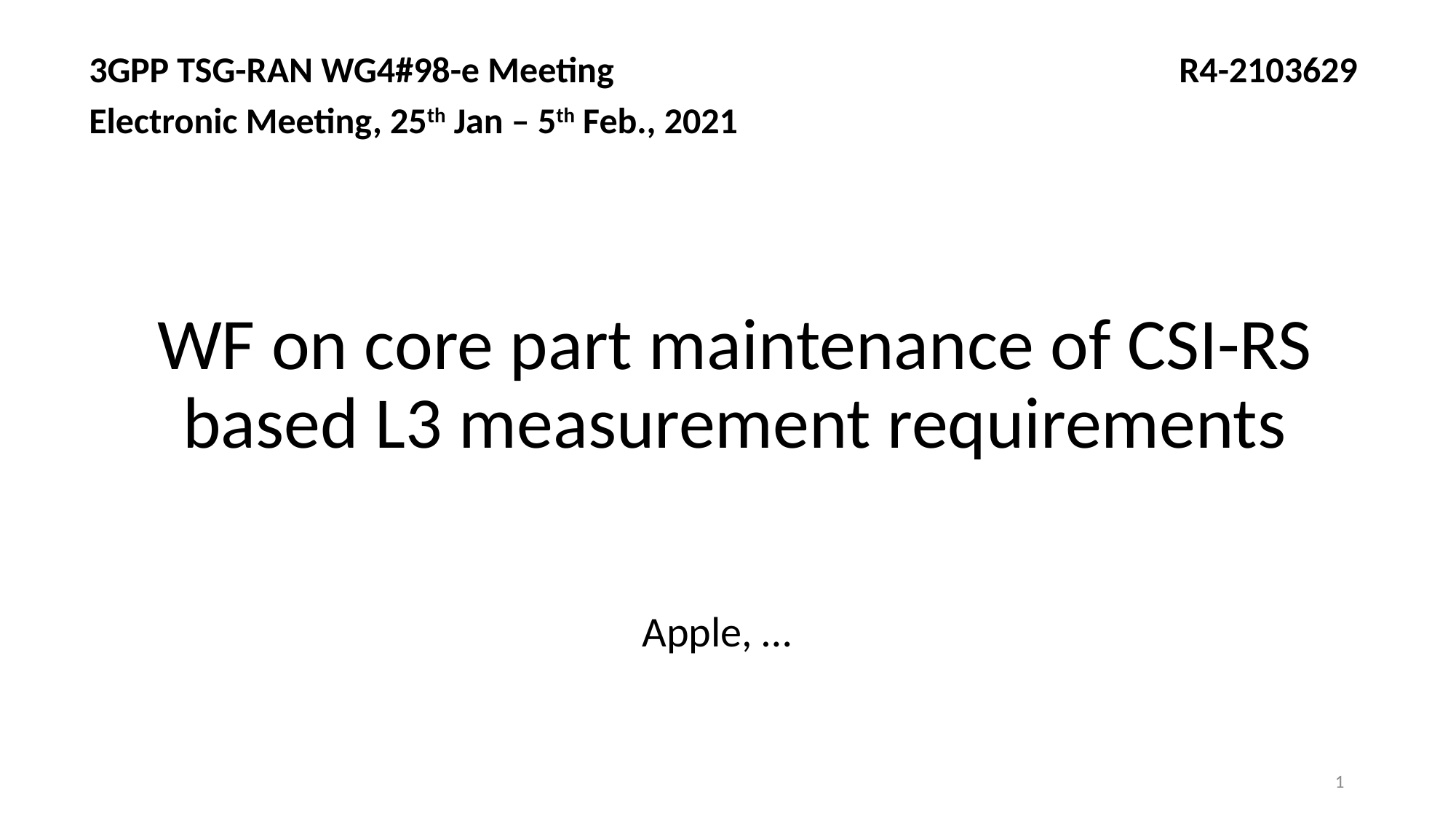

3GPP TSG-RAN WG4#98-e Meeting                                                                     R4-2103629
Electronic Meeting, 25th Jan – 5th Feb., 2021
# WF on core part maintenance of CSI-RS based L3 measurement requirements
Apple, …
1